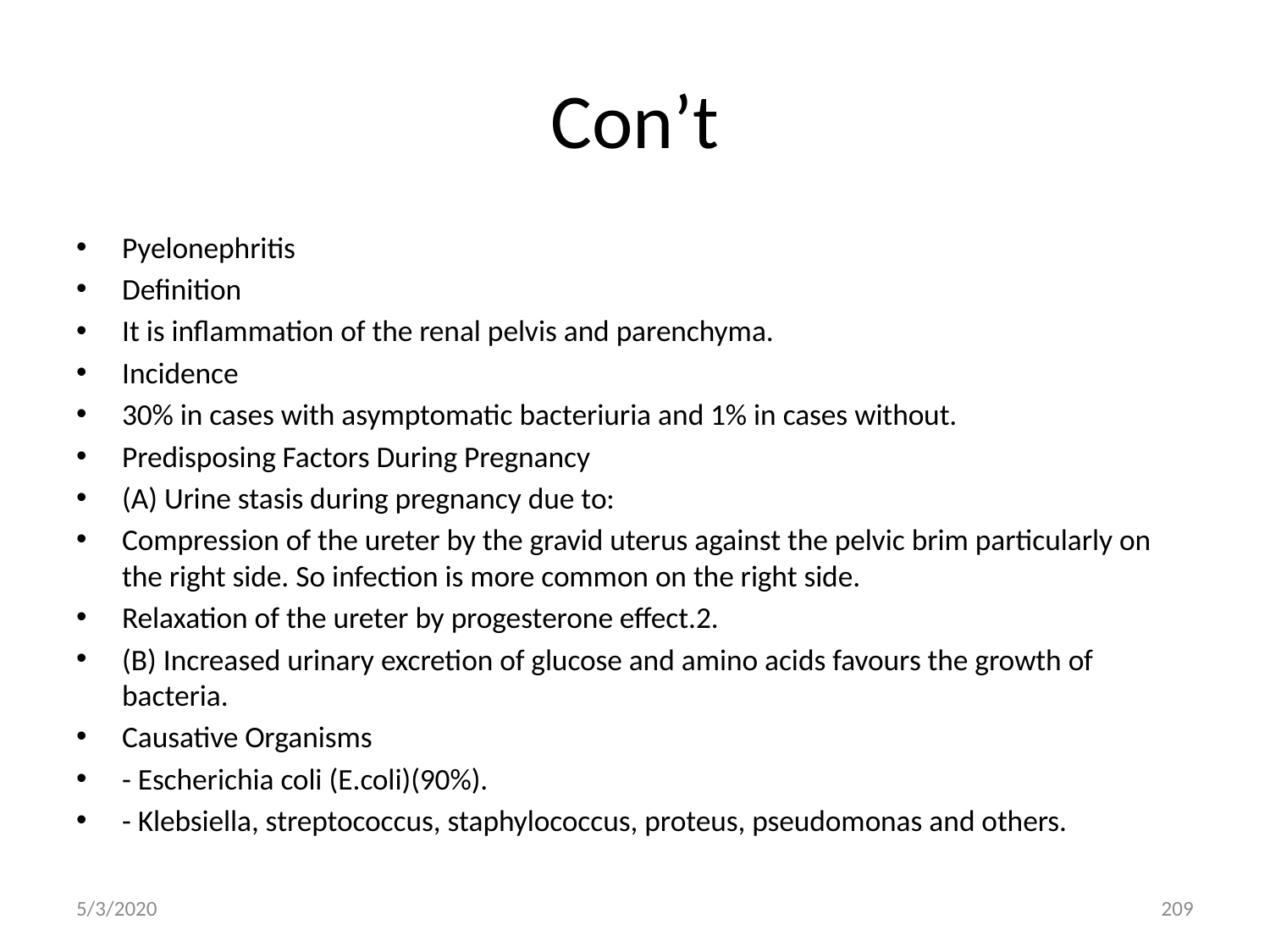

# Con’t
Pyelonephritis
Definition
It is inflammation of the renal pelvis and parenchyma.
Incidence
30% in cases with asymptomatic bacteriuria and 1% in cases without.
Predisposing Factors During Pregnancy
(A) Urine stasis during pregnancy due to:
Compression of the ureter by the gravid uterus against the pelvic brim particularly on the right side. So infection is more common on the right side.
Relaxation of the ureter by progesterone effect.2.
(B) Increased urinary excretion of glucose and amino acids favours the growth of bacteria.
Causative Organisms
- Escherichia coli (E.coli)(90%).
- Klebsiella, streptococcus, staphylococcus, proteus, pseudomonas and others.

5/3/2020
209